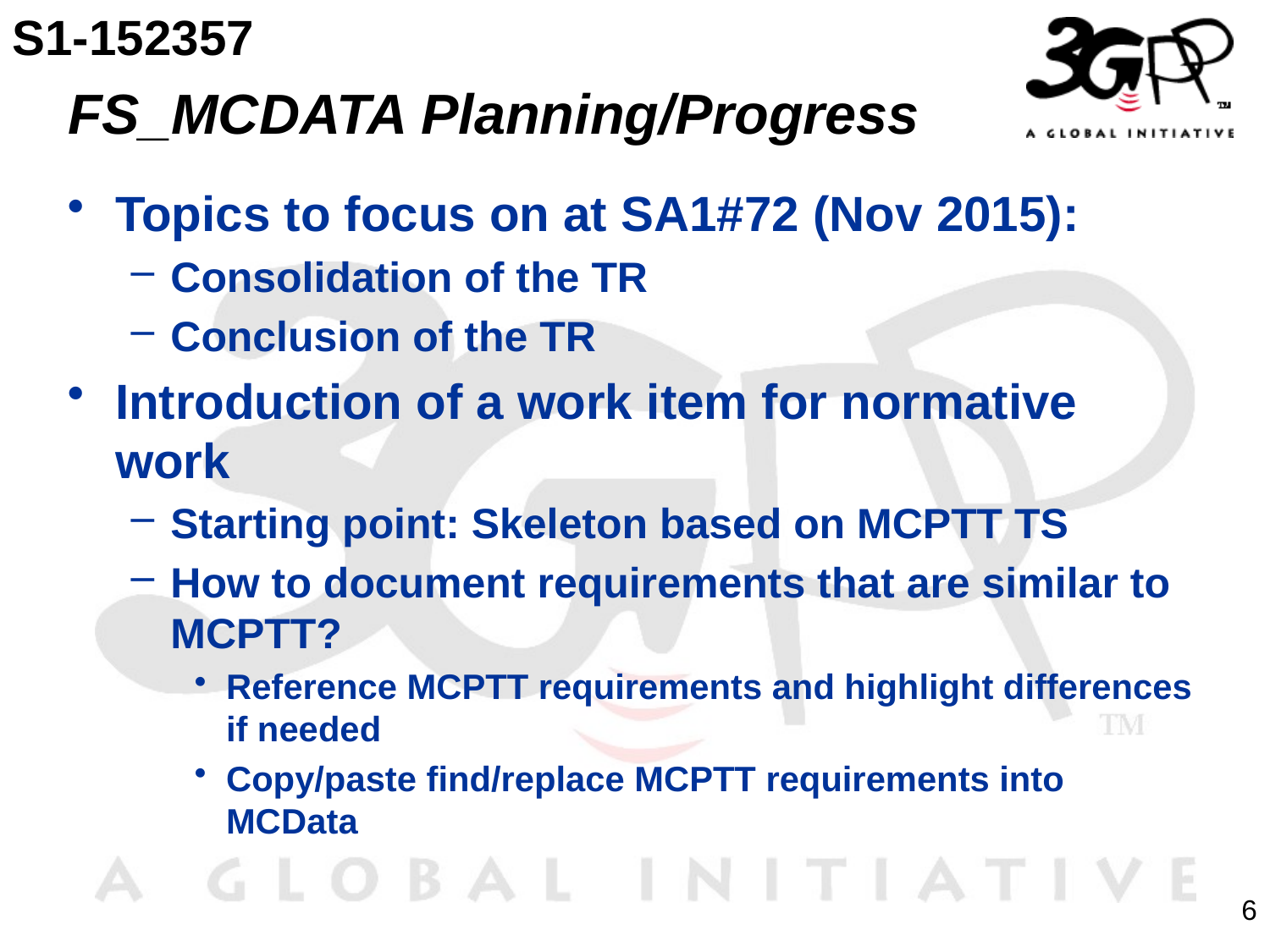

S1-152357
# FS_MCDATA Planning/Progress
Topics to focus on at SA1#72 (Nov 2015):
Consolidation of the TR
Conclusion of the TR
Introduction of a work item for normative work
Starting point: Skeleton based on MCPTT TS
How to document requirements that are similar to MCPTT?
Reference MCPTT requirements and highlight differences if needed
Copy/paste find/replace MCPTT requirements into MCData
6